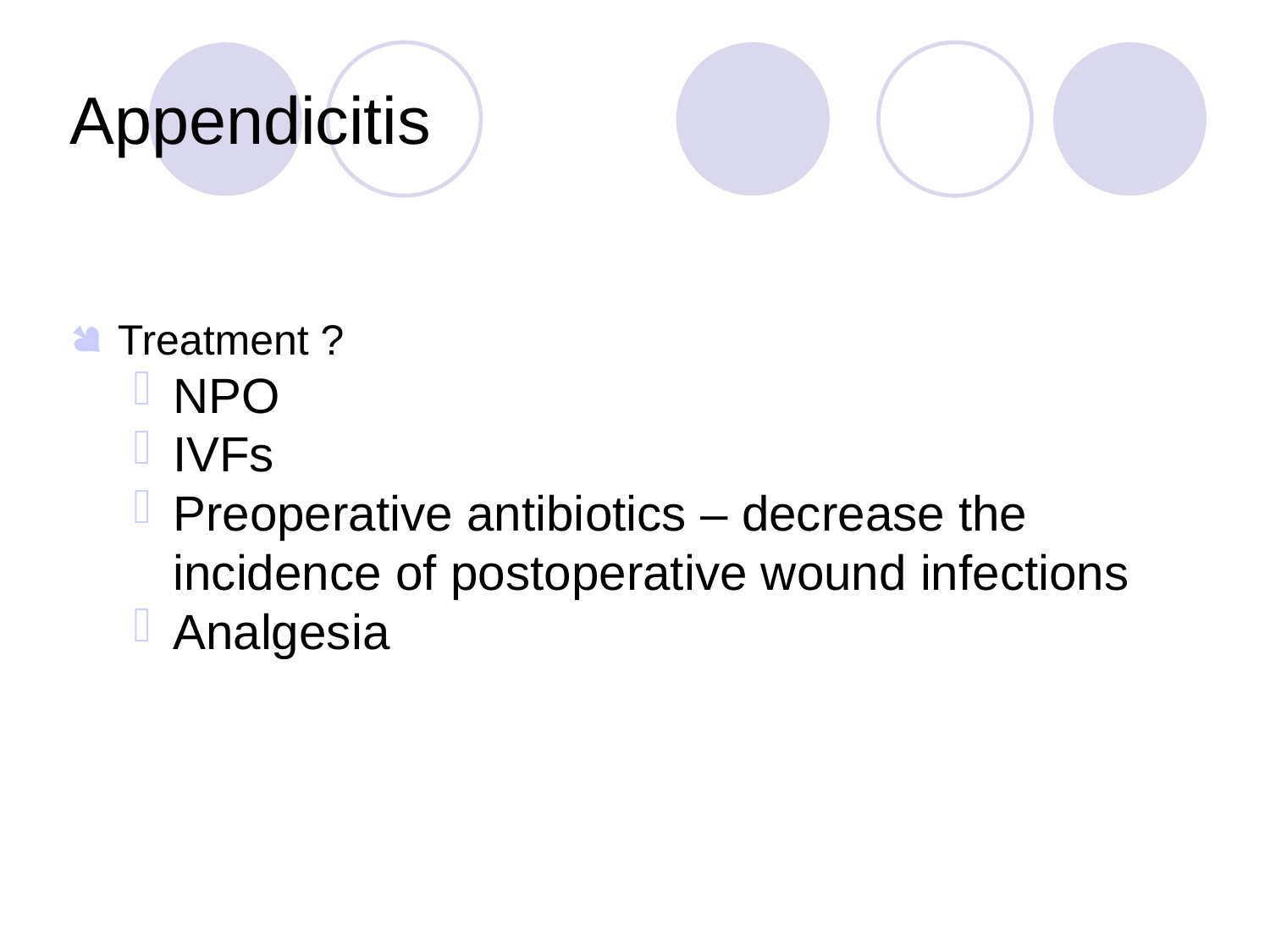

Appendicitis
Treatment ?
NPO
IVFs
Preoperative antibiotics – decrease the incidence of postoperative wound infections
Analgesia